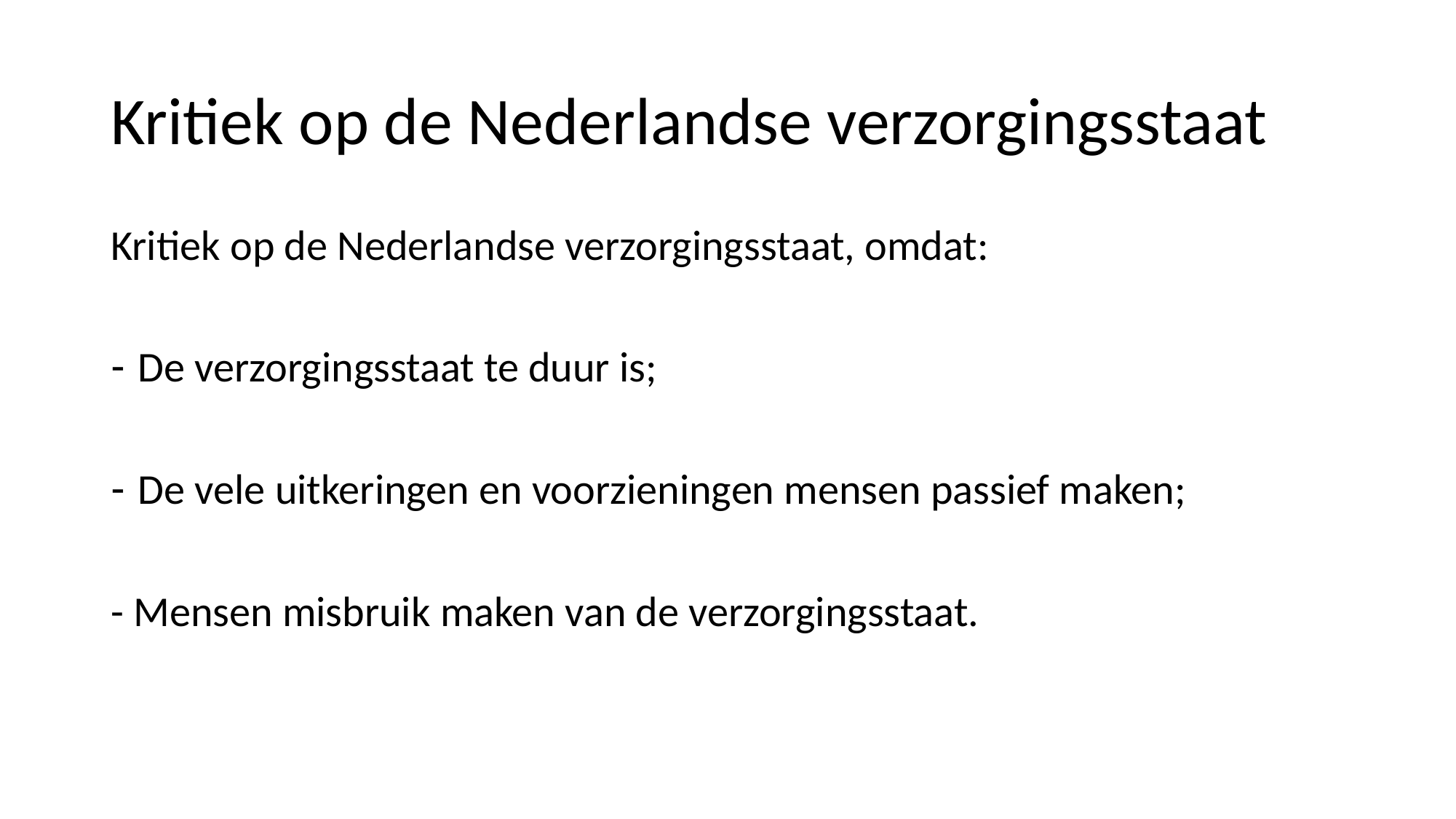

# Kritiek op de Nederlandse verzorgingsstaat
Kritiek op de Nederlandse verzorgingsstaat, omdat:

De verzorgingsstaat te duur is;

De vele uitkeringen en voorzieningen mensen passief maken;

- Mensen misbruik maken van de verzorgingsstaat.